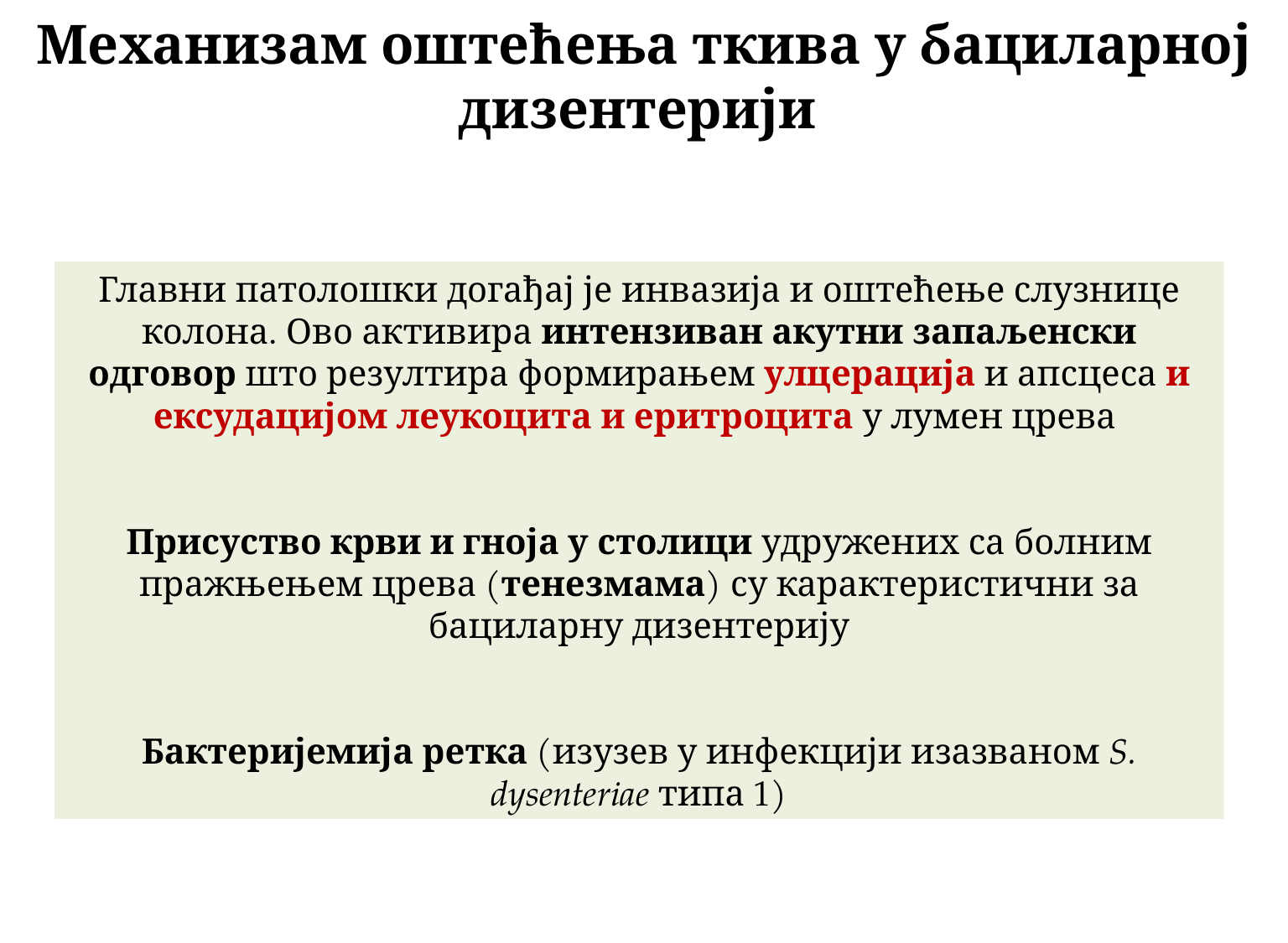

# Механизам оштећења ткива у бациларној дизентерији
Главни патолошки догађај је инвазија и оштећење слузнице колона. Ово активира интензиван акутни запаљенски одговор што резултира формирањем улцерација и апсцеса и ексудацијом леукоцита и еритроцита у лумен црева

Присуство крви и гноја у столици удружених са болним пражњењем црева (тенезмама) су карактеристични за бациларну дизентерију

Бактеријемија ретка (изузев у инфекцији изазваном S. dysenteriae типа 1)